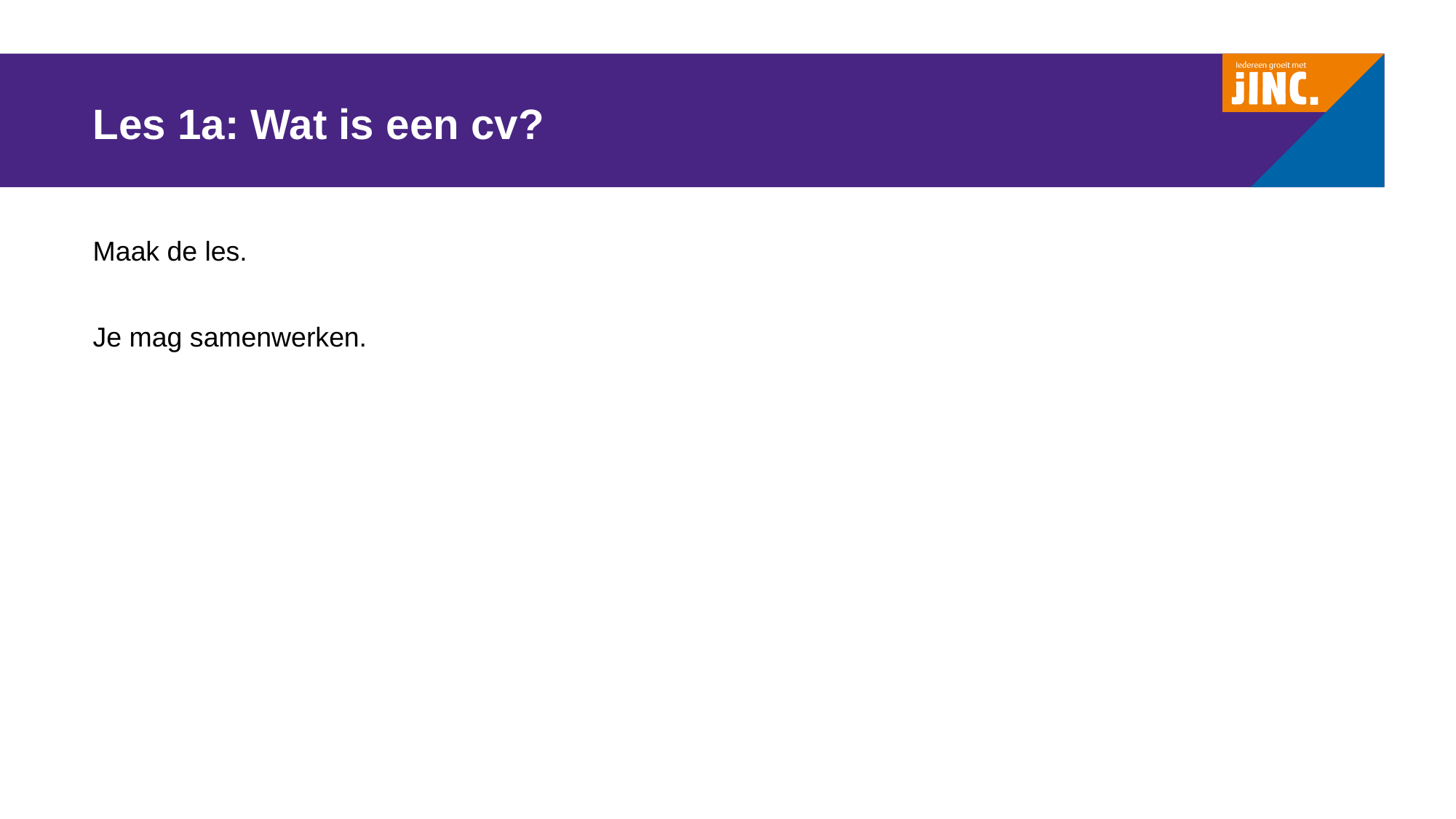

# Les 1a: Wat is een cv?
Maak de les.

Je mag samenwerken.